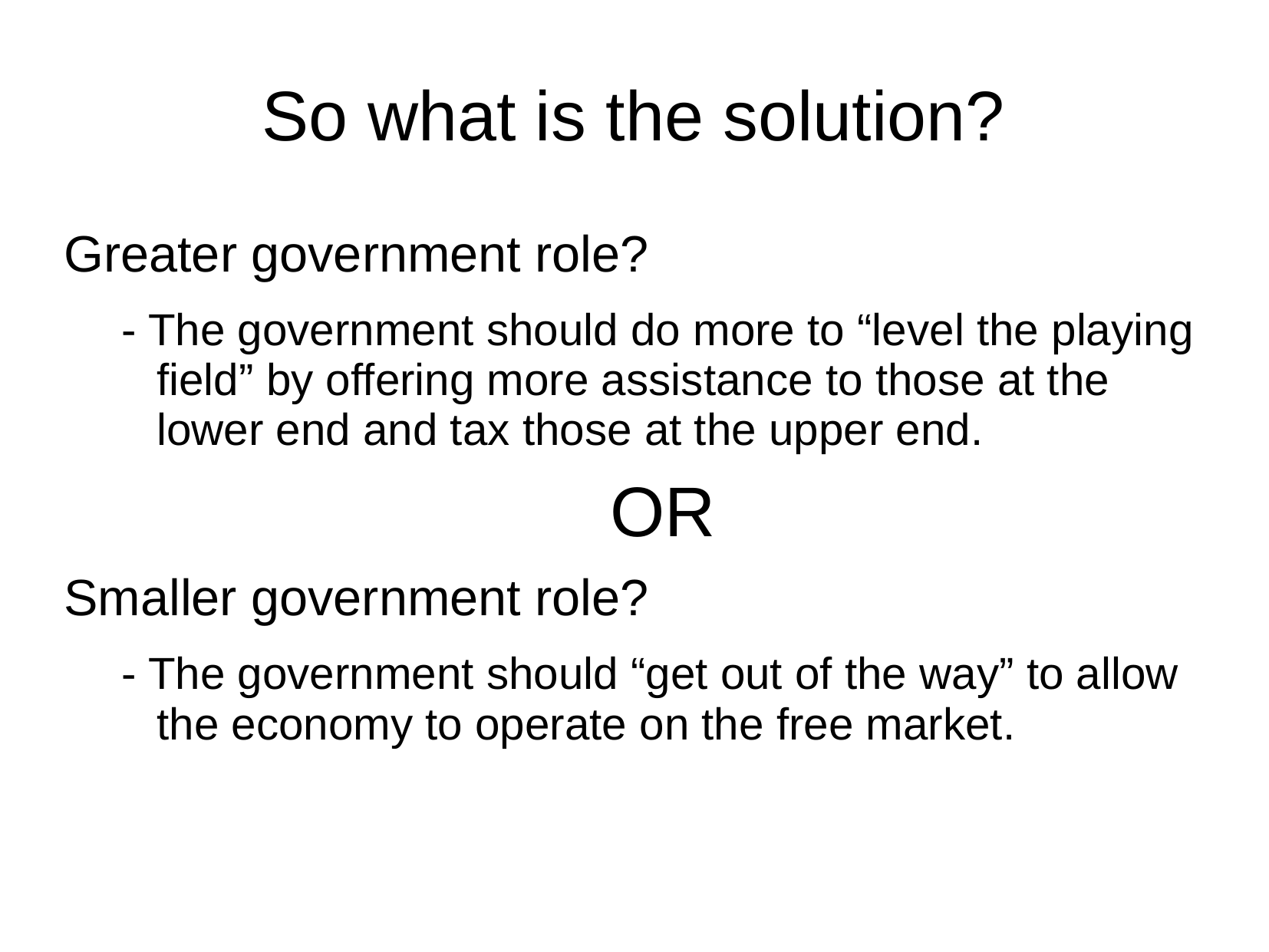

# So what is the solution?
Greater government role?
- The government should do more to “level the playing field” by offering more assistance to those at the lower end and tax those at the upper end.
OR
Smaller government role?
- The government should “get out of the way” to allow the economy to operate on the free market.